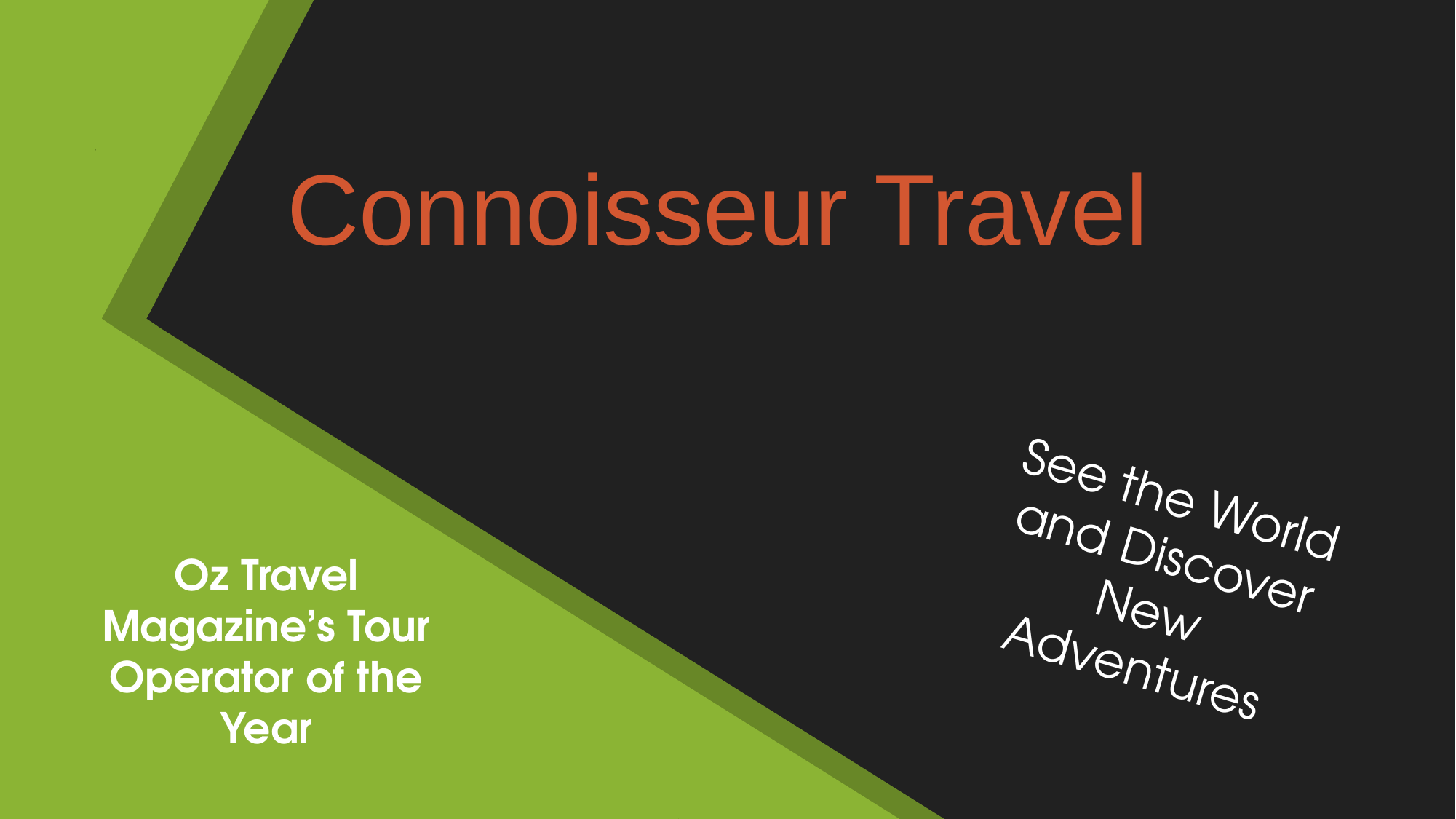

# Connoisseur Travel
See the World and Discover New Adventures
Oz Travel Magazine’s Tour Operator of the Year